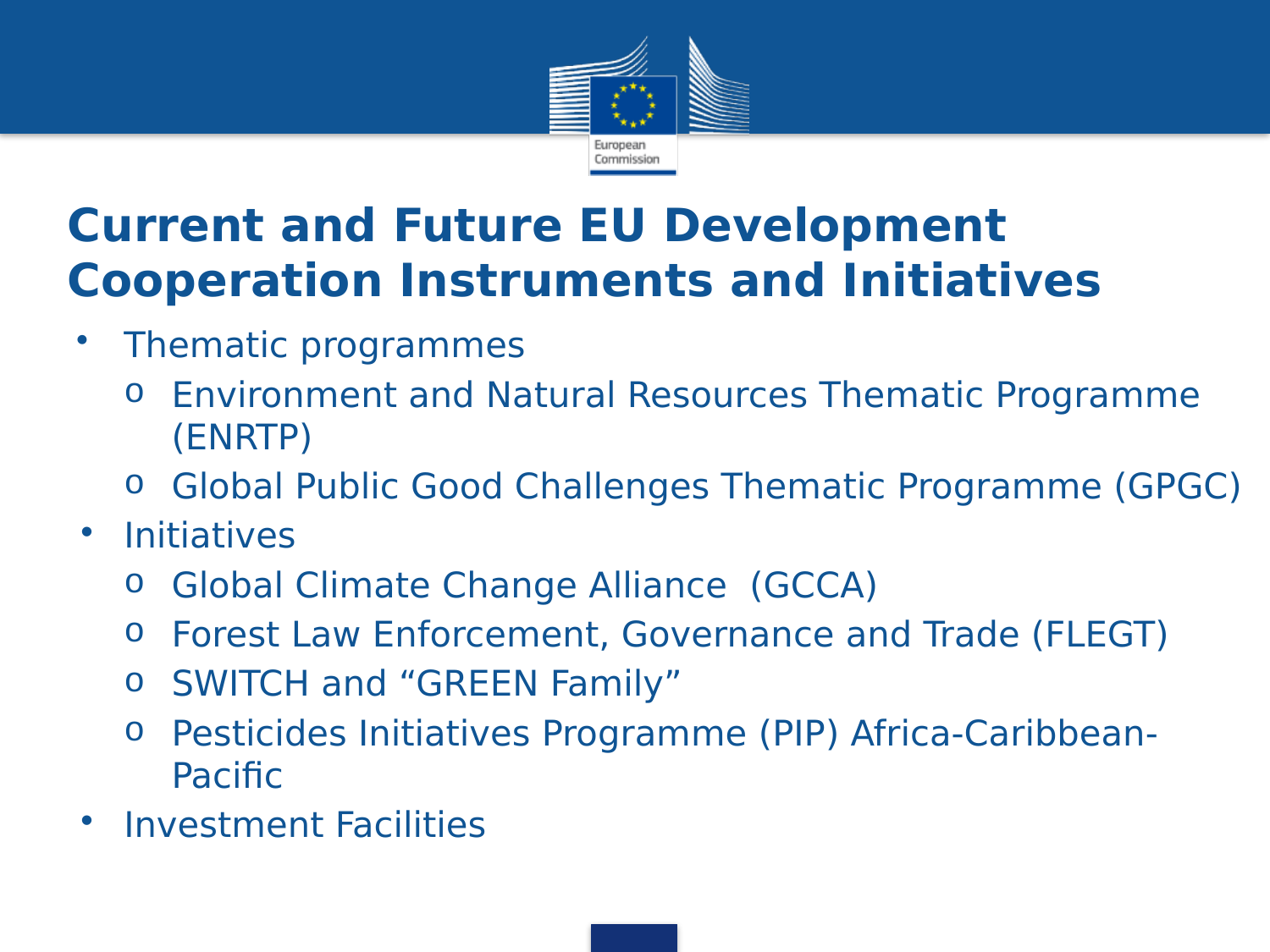

# Current and Future EU Development Cooperation Instruments and Initiatives
Thematic programmes
Environment and Natural Resources Thematic Programme (ENRTP)
Global Public Good Challenges Thematic Programme (GPGC)
Initiatives
Global Climate Change Alliance  (GCCA)
Forest Law Enforcement, Governance and Trade (FLEGT)
SWITCH and “GREEN Family”
Pesticides Initiatives Programme (PIP) Africa-Caribbean-Pacific
Investment Facilities